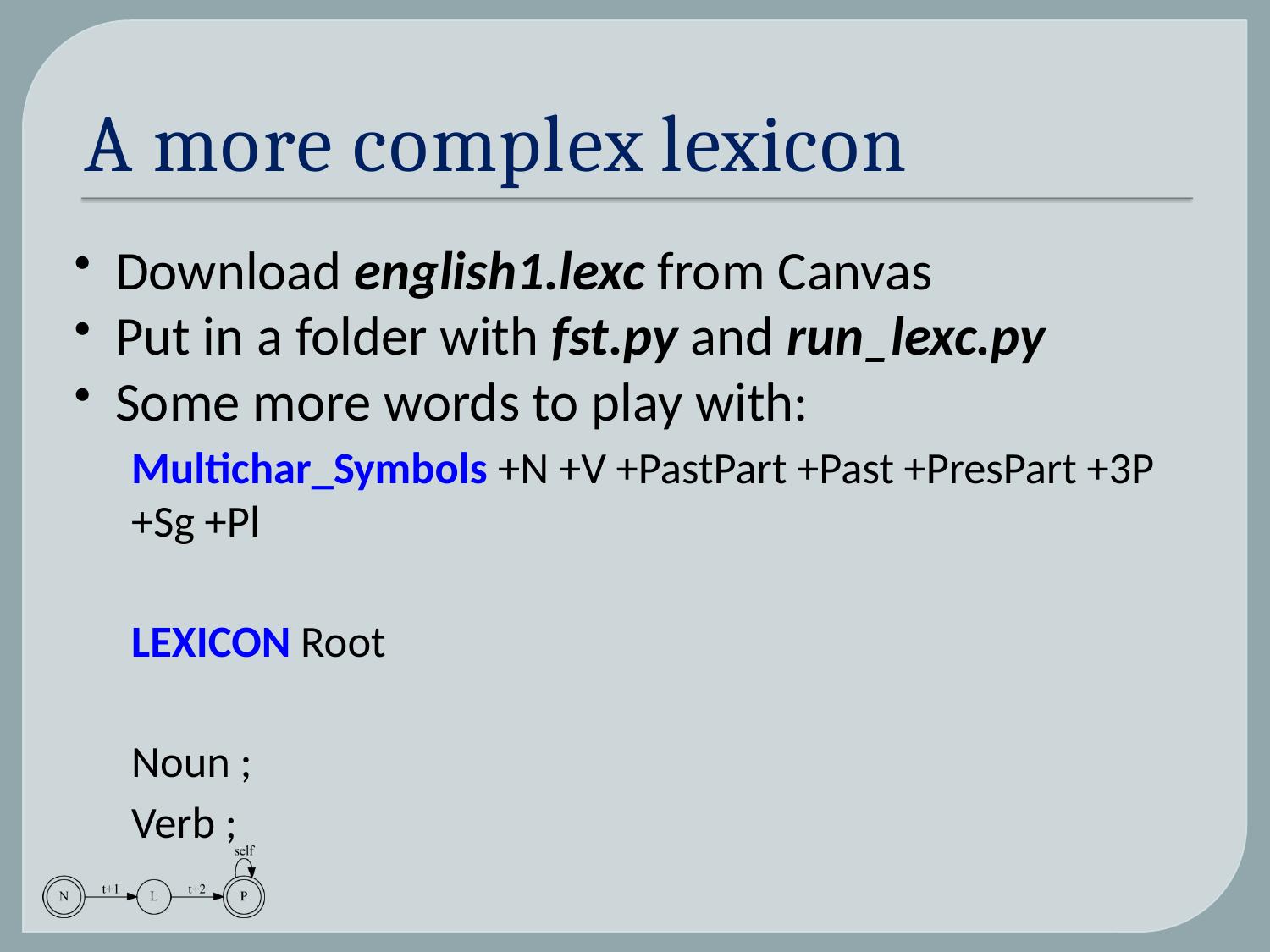

# A more complex lexicon
Download english1.lexc from Canvas
Put in a folder with fst.py and run_lexc.py
Some more words to play with:
Multichar_Symbols +N +V +PastPart +Past +PresPart +3P +Sg +Pl

LEXICON Root

Noun ;
Verb ;